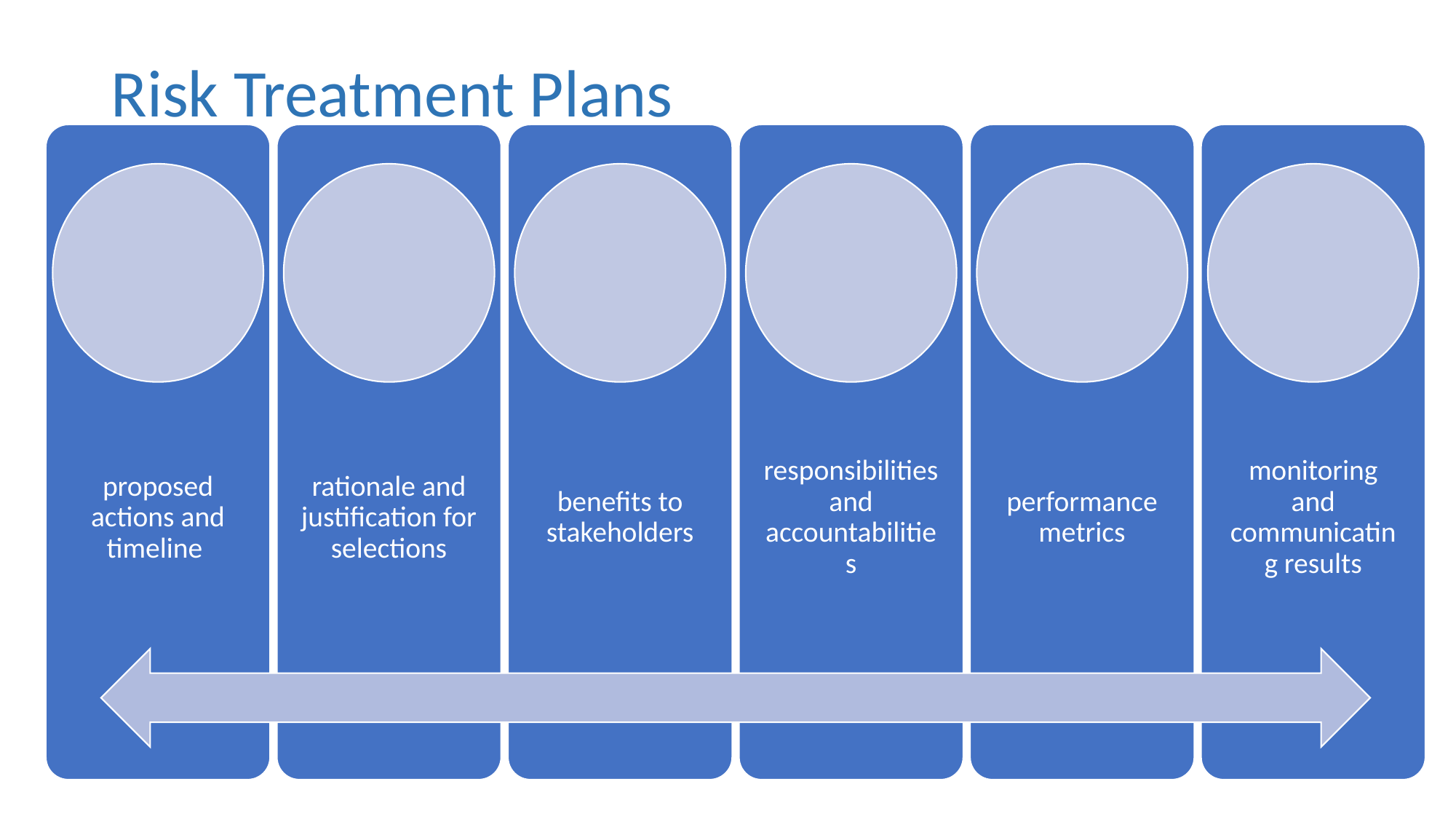

# Risk Treatment Plans
proposed actions and timeline
rationale and justification for selections
benefits to stakeholders
responsibilities and accountabilities
performance metrics
monitoring and communicating results